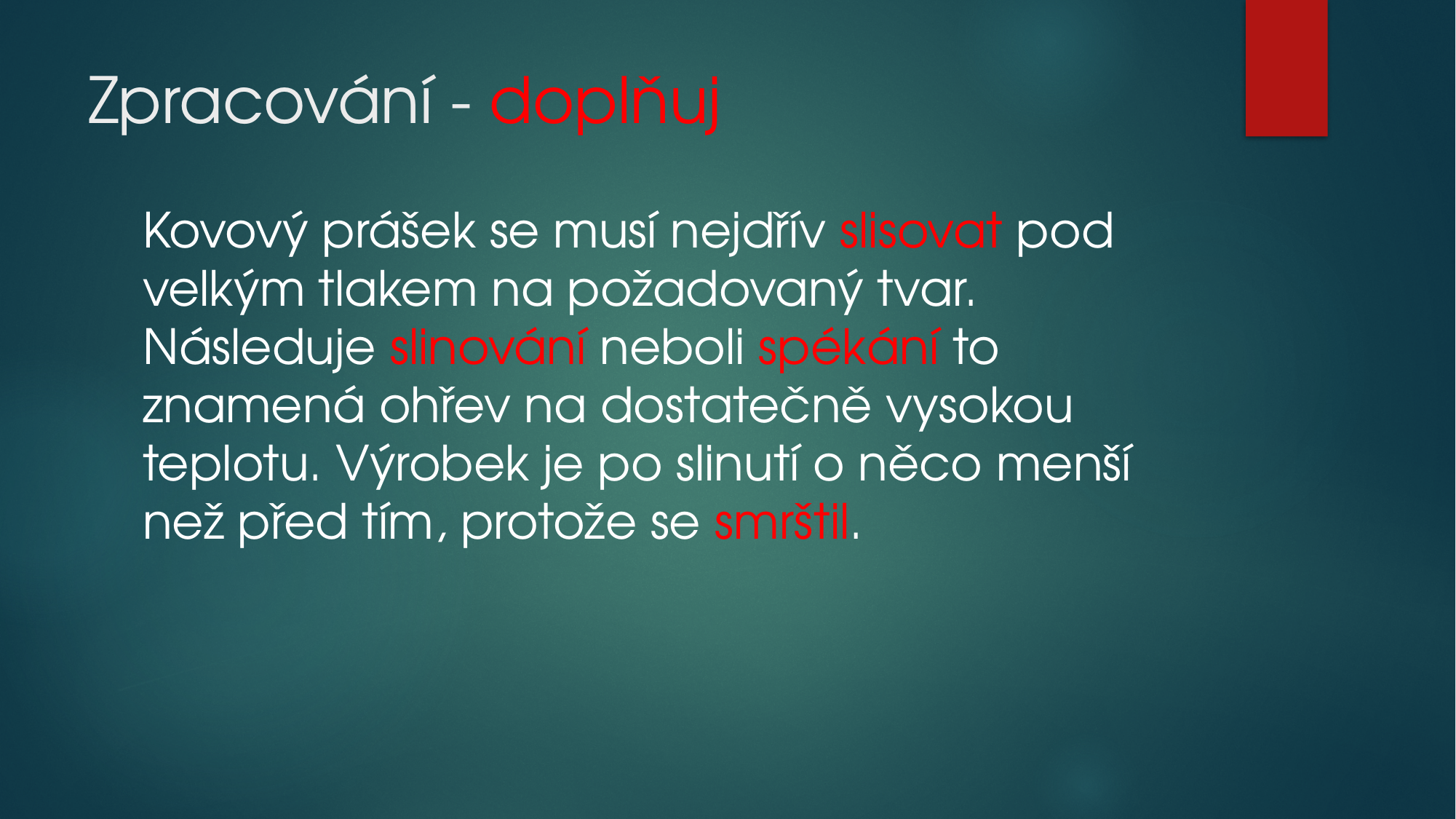

# Zpracování - doplňuj
Kovový prášek se musí nejdřív slisovat pod velkým tlakem na požadovaný tvar. Následuje slinování neboli spékání to znamená ohřev na dostatečně vysokou teplotu. Výrobek je po slinutí o něco menší než před tím, protože se smrštil.